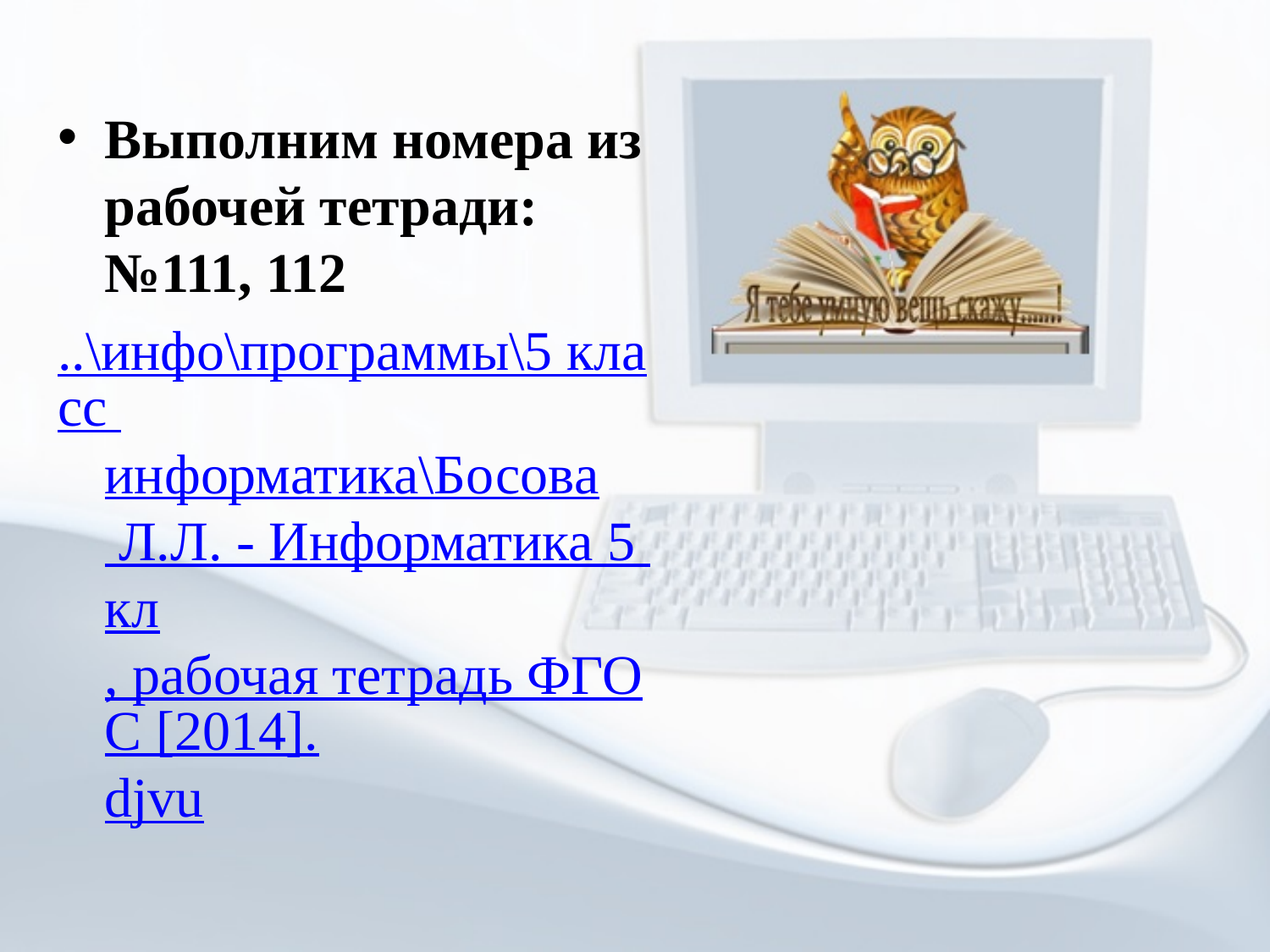

Выполним номера из рабочей тетради: №111, 112
..\инфо\программы\5 класс информатика\Босова Л.Л. - Информатика 5 кл, рабочая тетрадь ФГОС [2014].djvu